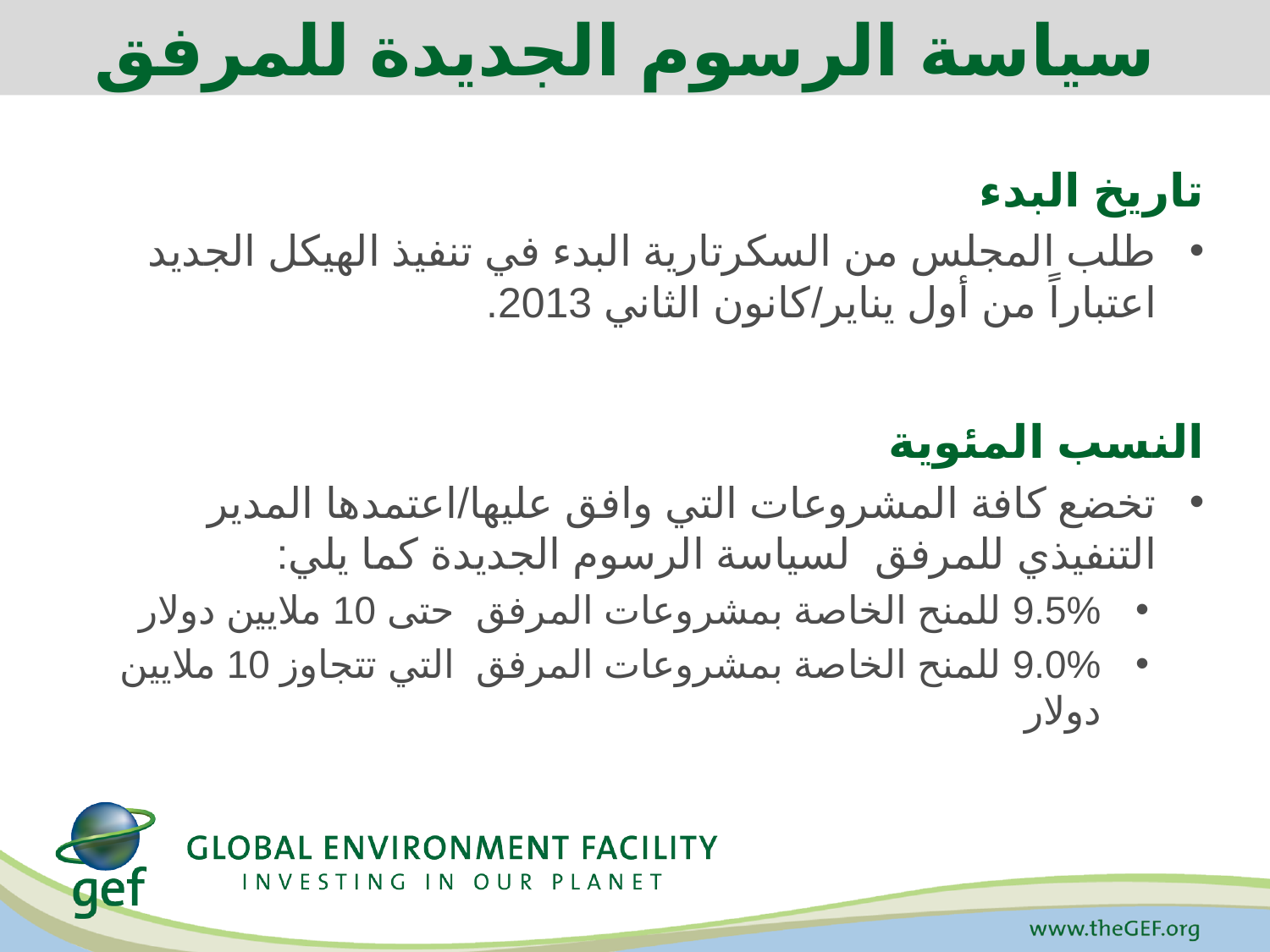

سياسة الرسوم الجديدة للمرفق
تاريخ البدء
طلب المجلس من السكرتارية البدء في تنفيذ الهيكل الجديد اعتباراً من أول يناير/كانون الثاني 2013.

النسب المئوية
تخضع كافة المشروعات التي وافق عليها/اعتمدها المدير التنفيذي للمرفق  لسياسة الرسوم الجديدة كما يلي:
9.5% للمنح الخاصة بمشروعات المرفق  حتى 10 ملايين دولار
9.0% للمنح الخاصة بمشروعات المرفق  التي تتجاوز 10 ملايين دولار